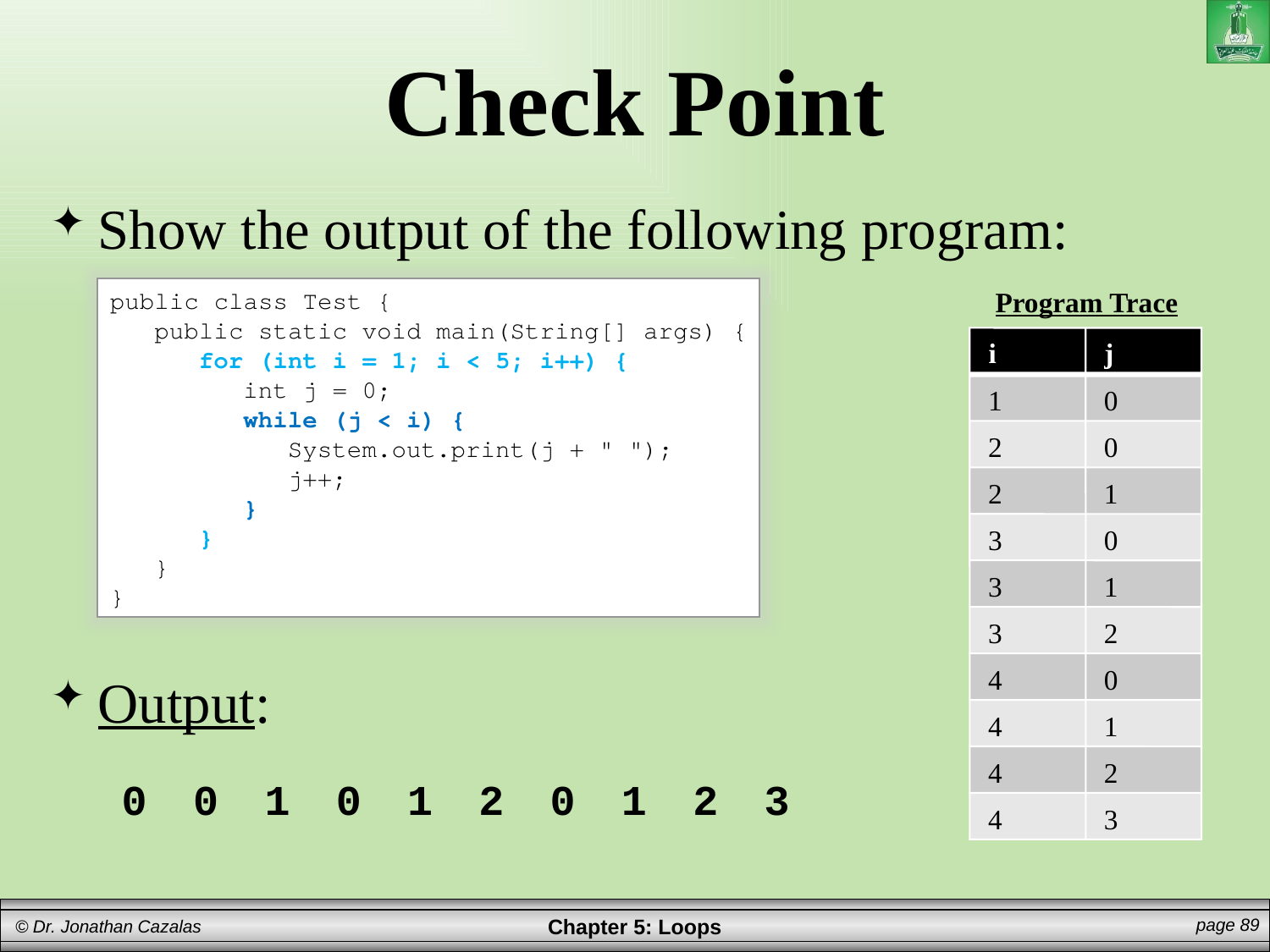

# Check Point
Show the output of the following program:

Output:
public class Test {
   public static void main(String[] args) {
      for (int i = 1; i < 5; i++) {
         int j = 0;
         while (j < i) {
            System.out.print(j + " ");
            j++;
         }
      }
   }
}
Program Trace

i
j

1
0

2
0

2
1

3
0

3
1

3
2

4
0

4
1

4
2

0
0
1
0
1
2
0
1
2
3

4
3